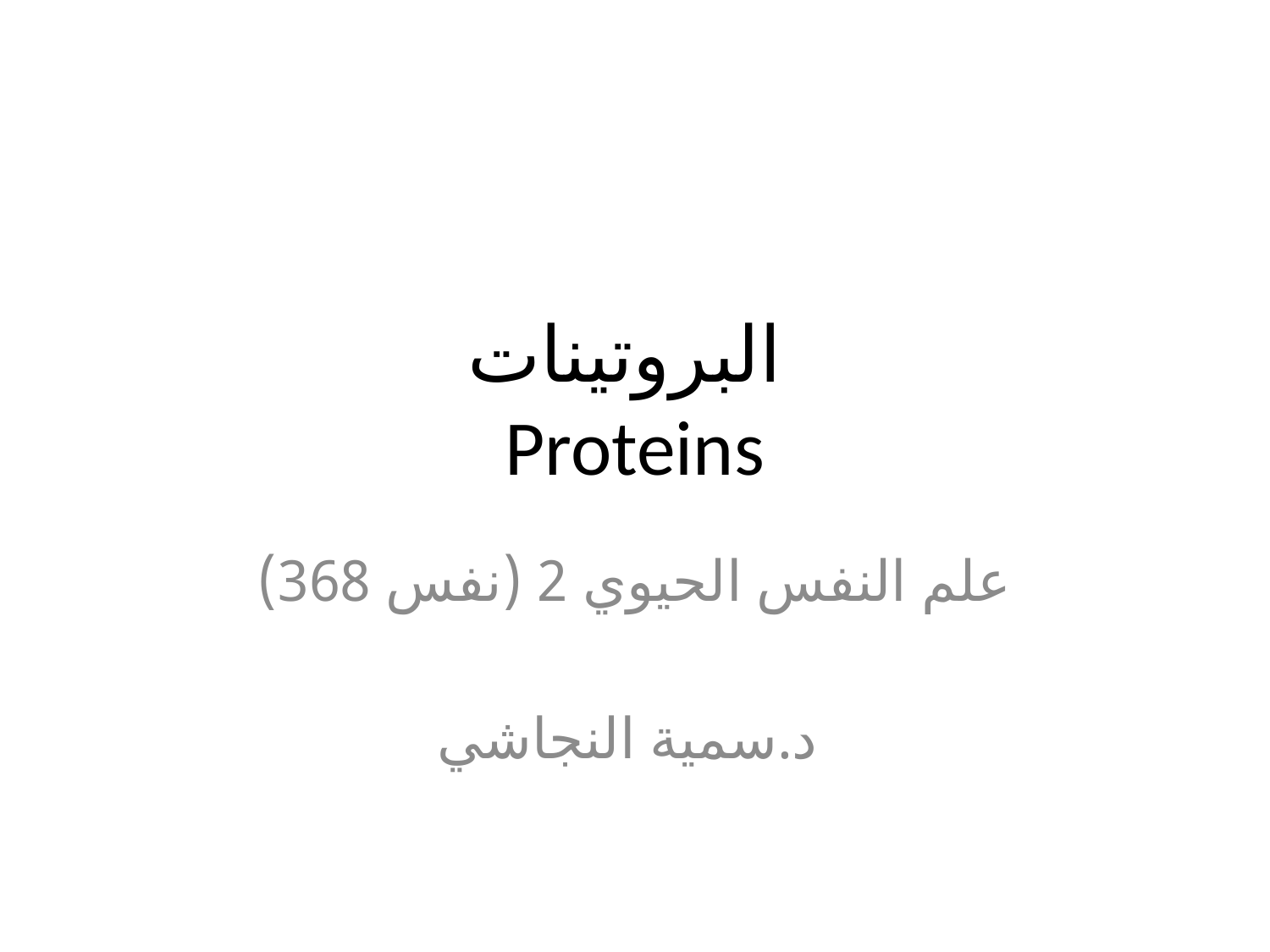

# البروتينات Proteins
علم النفس الحيوي 2 (نفس 368)

د.سمية النجاشي